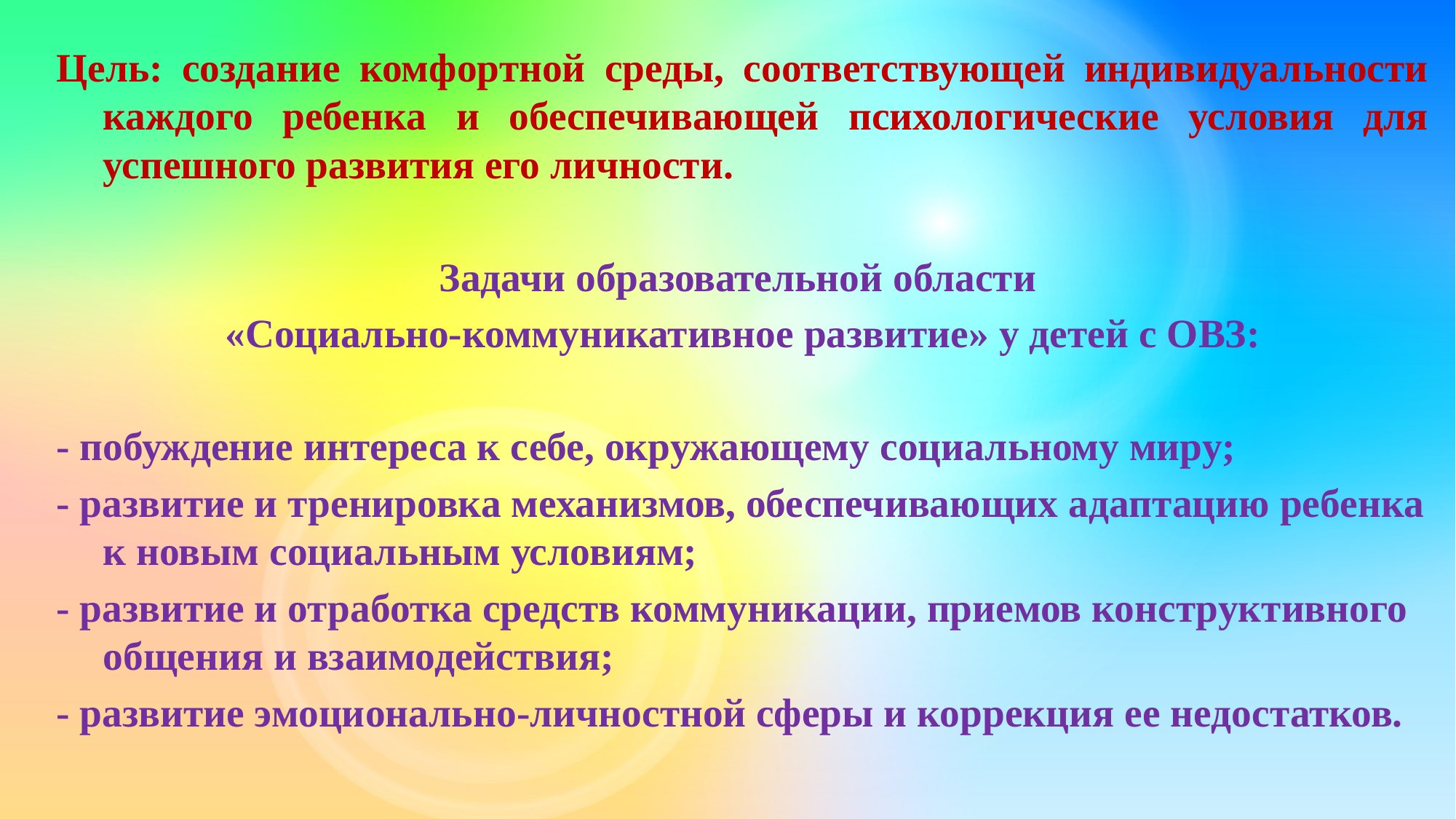

Цель: создание комфортной среды, соответствующей индивидуальности каждого ребенка и обеспечивающей психологические условия для успешного развития его личности.

Задачи образовательной области
«Социально-коммуникативное развитие» у детей с ОВЗ:

- побуждение интереса к себе, окружающему социальному миру;
- развитие и тренировка механизмов, обеспечивающих адаптацию ребенка к новым социальным условиям;
- развитие и отработка средств коммуникации, приемов конструктивного общения и взаимодействия;
- развитие эмоционально-личностной сферы и коррекция ее недостатков.